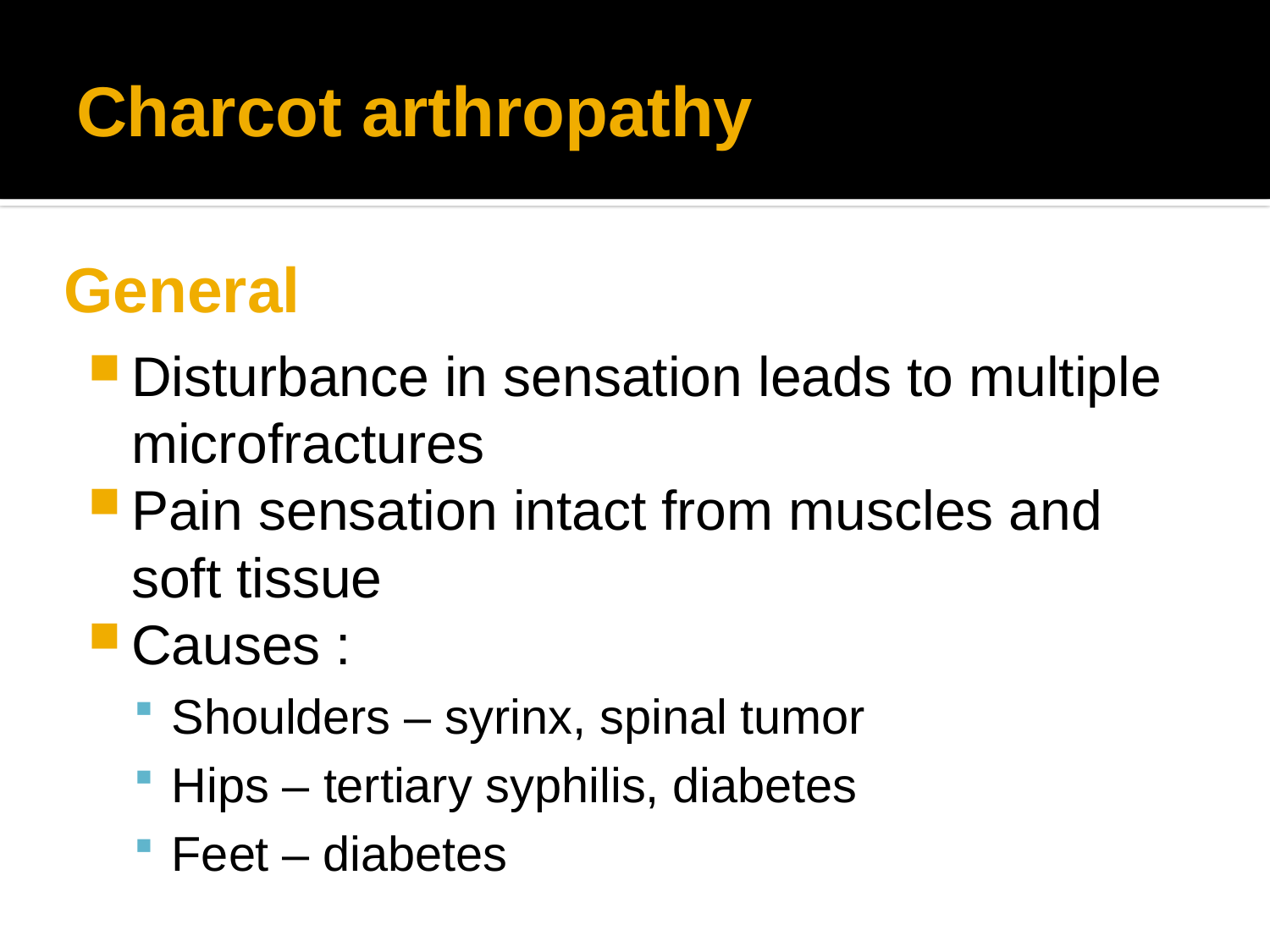

# Charcot arthropathy
General
Disturbance in sensation leads to multiple microfractures
Pain sensation intact from muscles and soft tissue
Causes :
Shoulders – syrinx, spinal tumor
Hips – tertiary syphilis, diabetes
Feet – diabetes